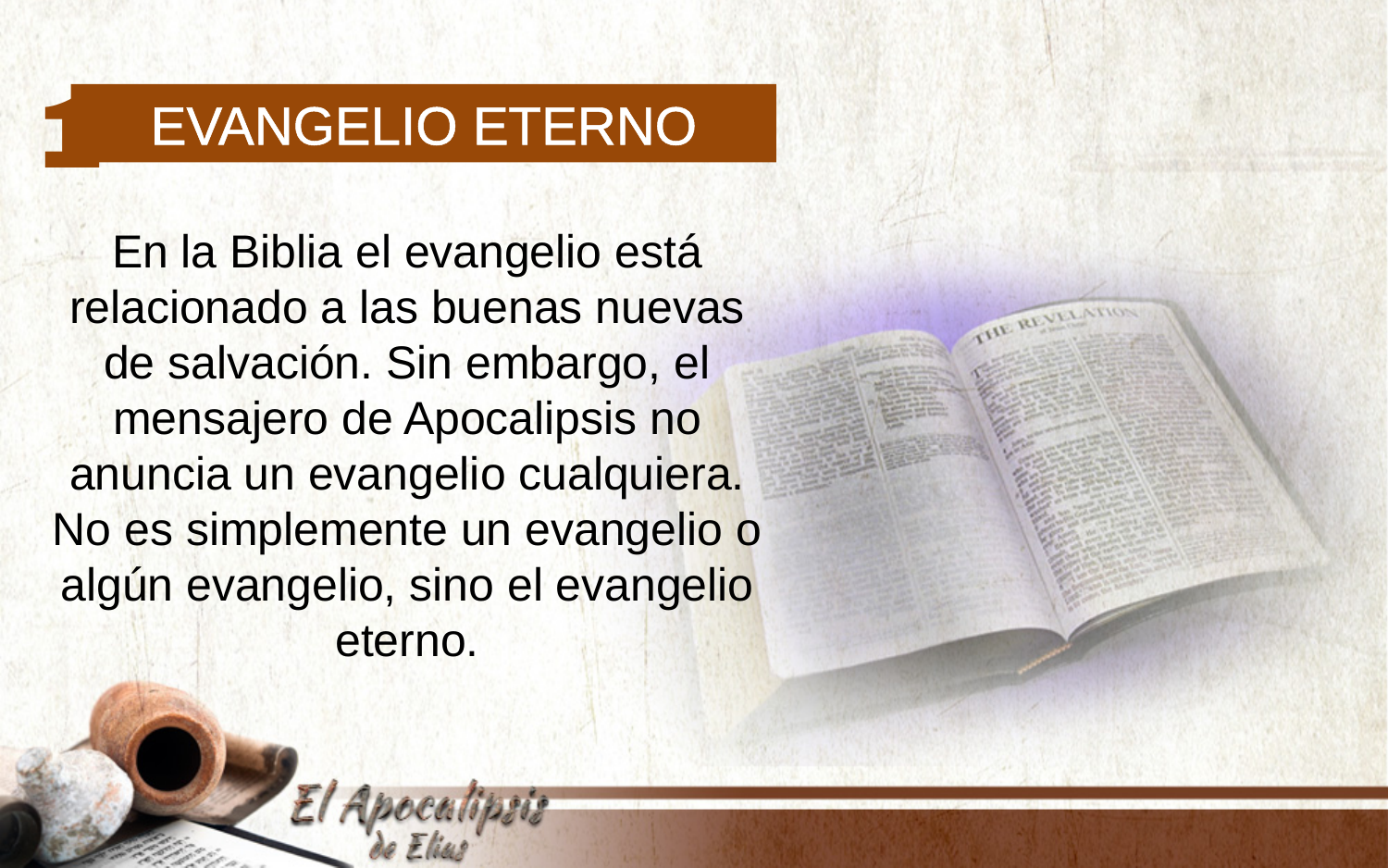

1
Evangelio eterno
En la Biblia el evangelio está relacionado a las buenas nuevas de salvación. Sin embargo, el mensajero de Apocalipsis no anuncia un evangelio cualquiera. No es simplemente un evangelio o algún evangelio, sino el evangelio eterno.